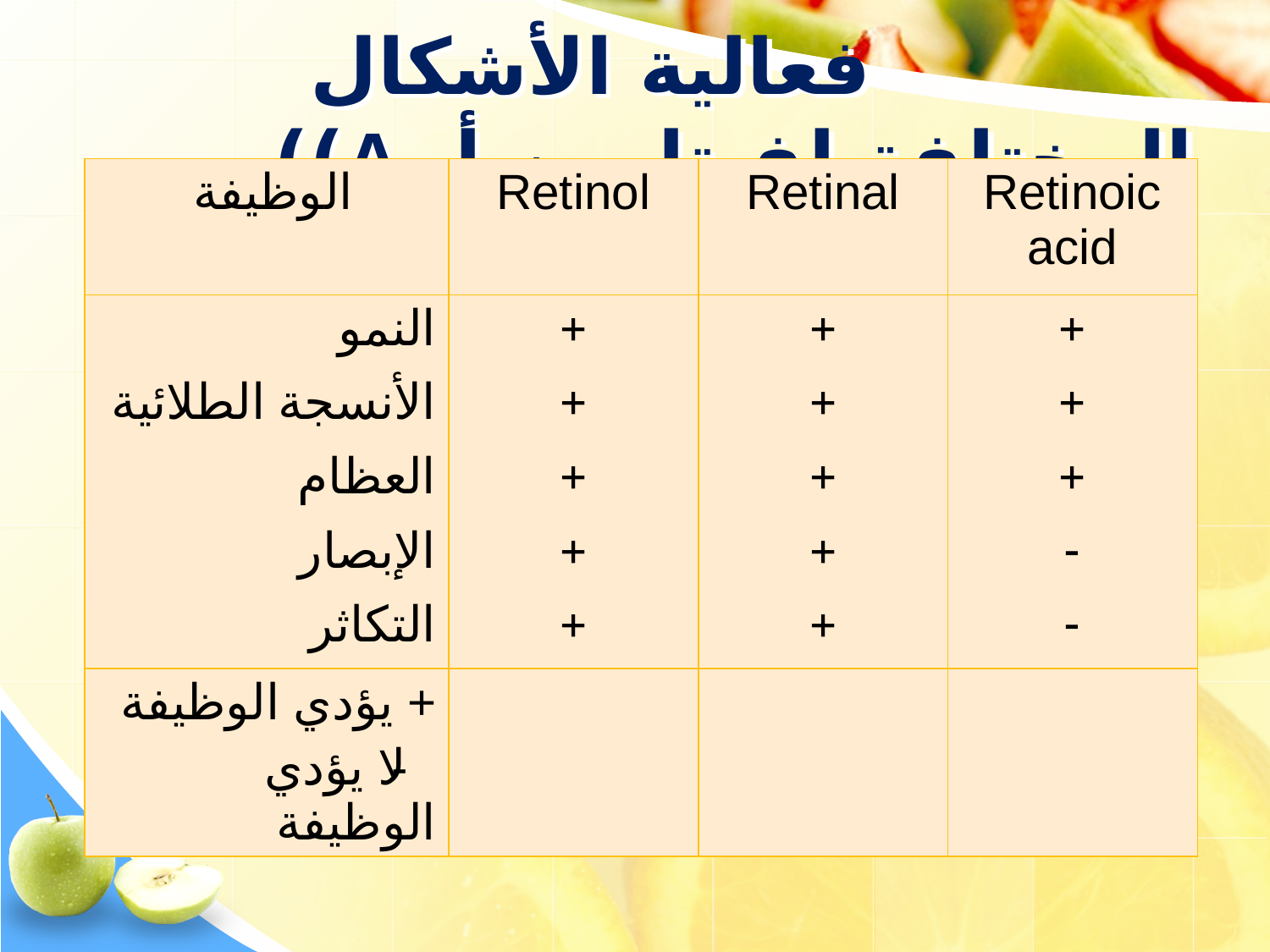

# فعالية الأشكال المختلفة لفيتامين أ  A))
| الوظيفة | Retinol | Retinal | Retinoic acid |
| --- | --- | --- | --- |
| النمو الأنسجة الطلائية العظام الإبصار التكاثر | + + + + + | + + + + + | + + + - - |
| + يؤدي الوظيفة - لا يؤدي الوظيفة |  |  |  |